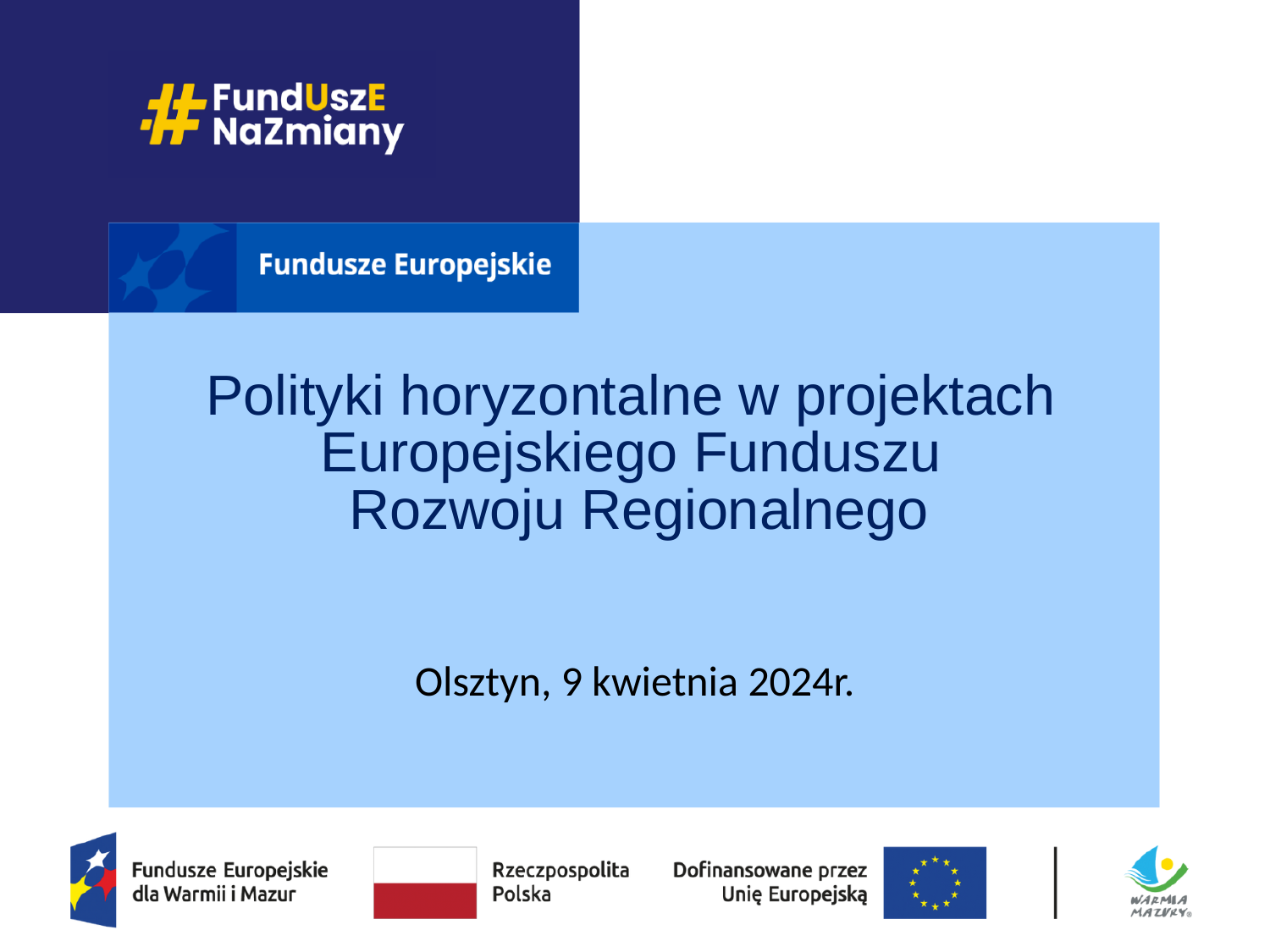

# Polityki horyzontalne w projektach Europejskiego Funduszu Rozwoju Regionalnego
Olsztyn, 9 kwietnia 2024r.